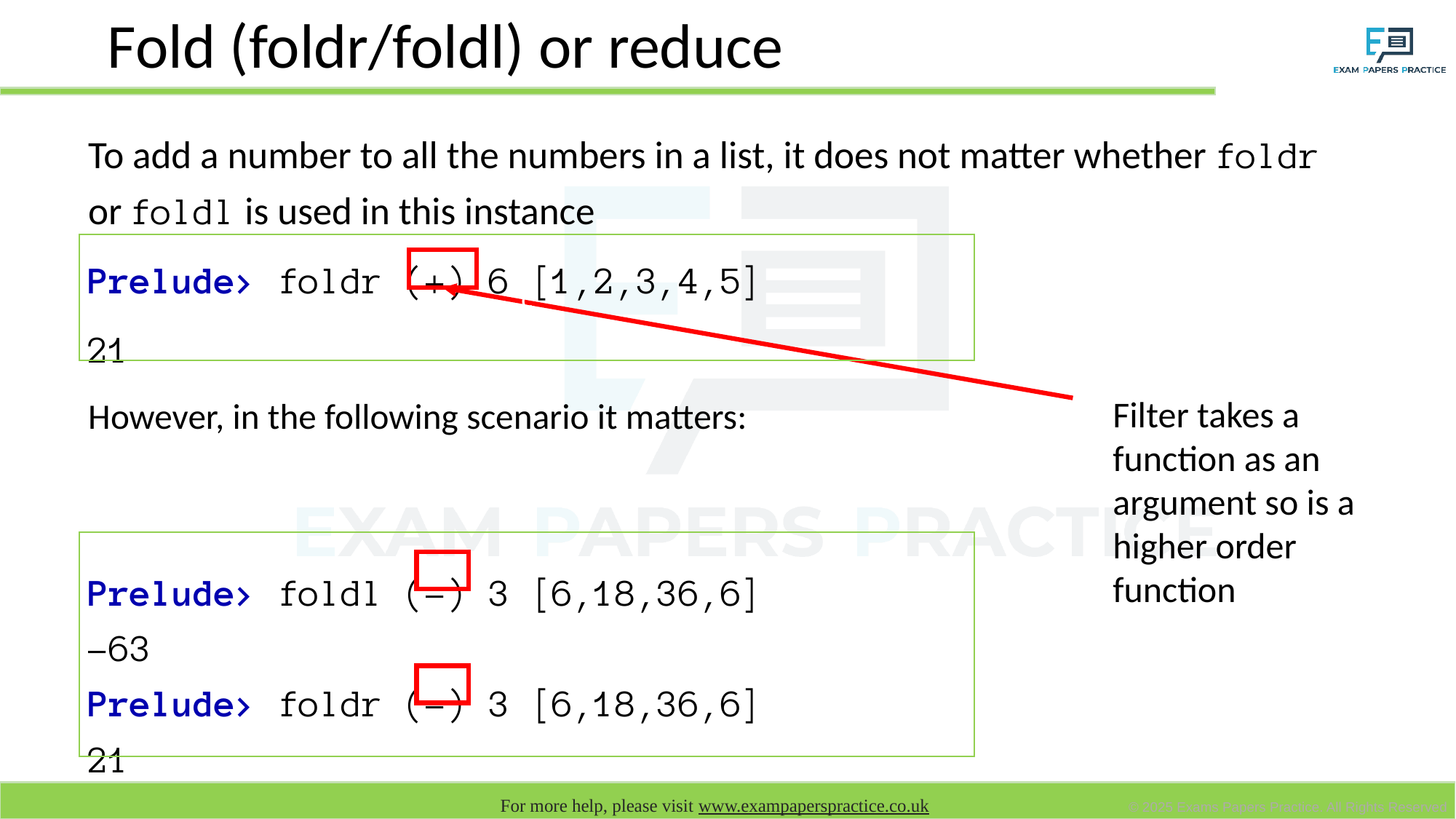

# Fold (foldr/foldl) or reduce
To add a number to all the numbers in a list, it does not matter whether foldr or foldl is used in this instance
Prelude> foldr (+) 6 [1,2,3,4,5]
21
However, in the following scenario it matters:

Prelude> foldl (-) 3 [6,18,36,6]
-63
Prelude> foldr (-) 3 [6,18,36,6]
21

c

Filter takes a function as an argument so is a higher order function
c